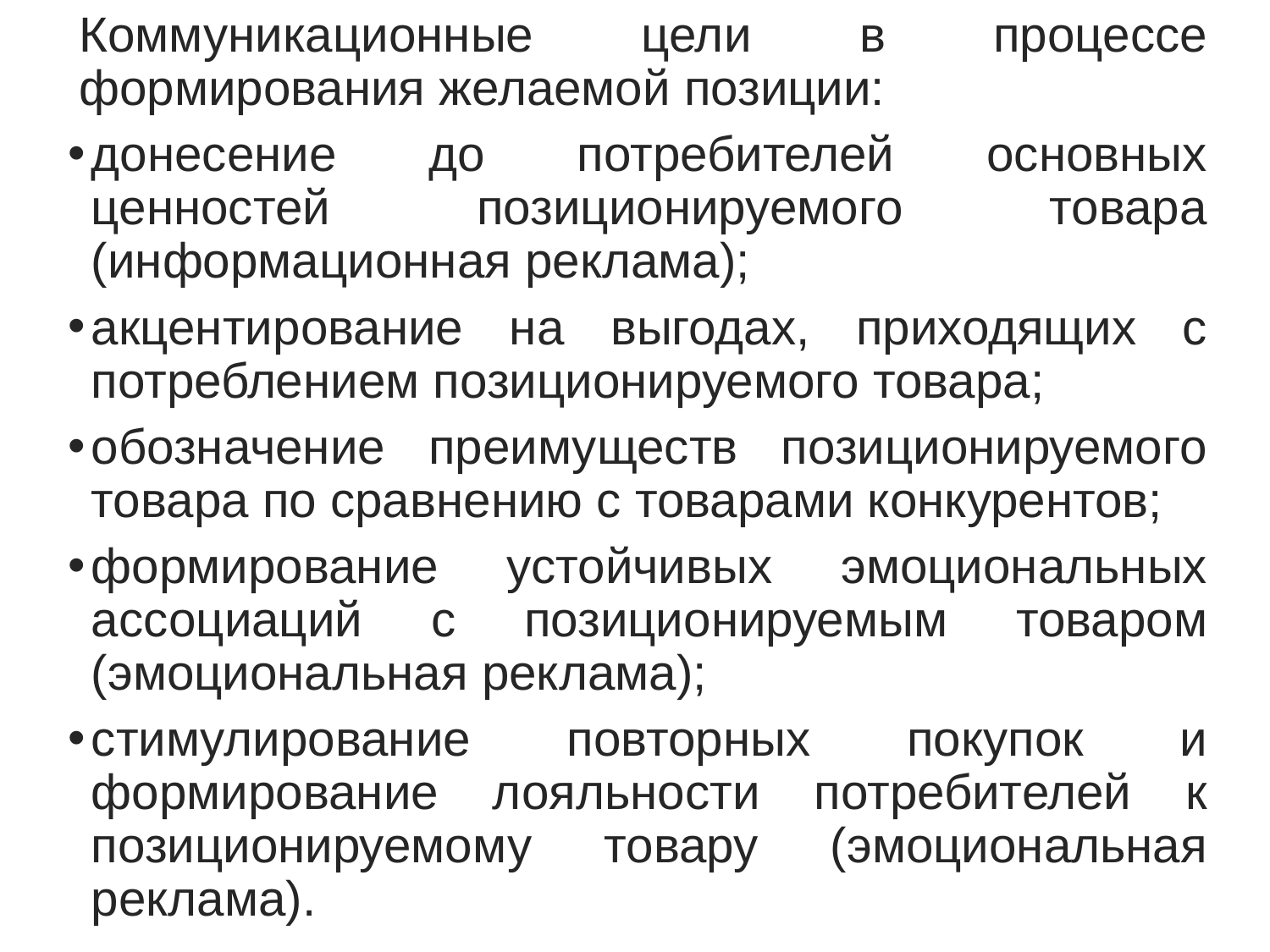

Коммуникационные цели в процессе формирования желаемой позиции:
донесение до потребителей основных ценностей позиционируемого товара (информационная реклама);
акцентирование на выгодах, приходящих с потреблением позиционируемого товара;
обозначение преимуществ позиционируемого товара по сравнению с товарами конкурентов;
формирование устойчивых эмоциональных ассоциаций с позиционируемым товаром (эмоциональная реклама);
стимулирование повторных покупок и формирование лояльности потребителей к позиционируемому товару (эмоциональная реклама).